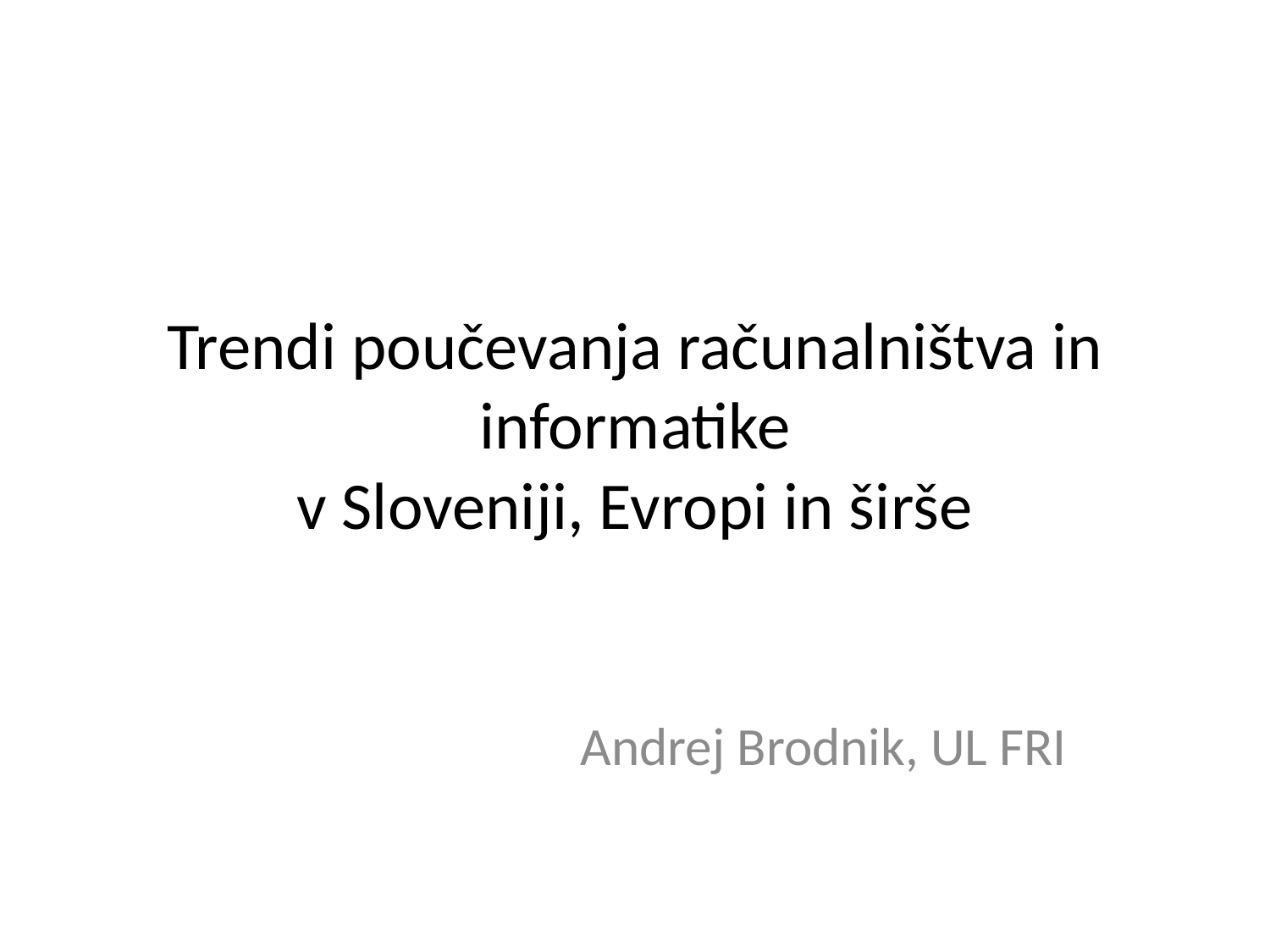

# Trendi poučevanja računalništva in informatike v Sloveniji, Evropi in širše
Andrej Brodnik, UL FRI